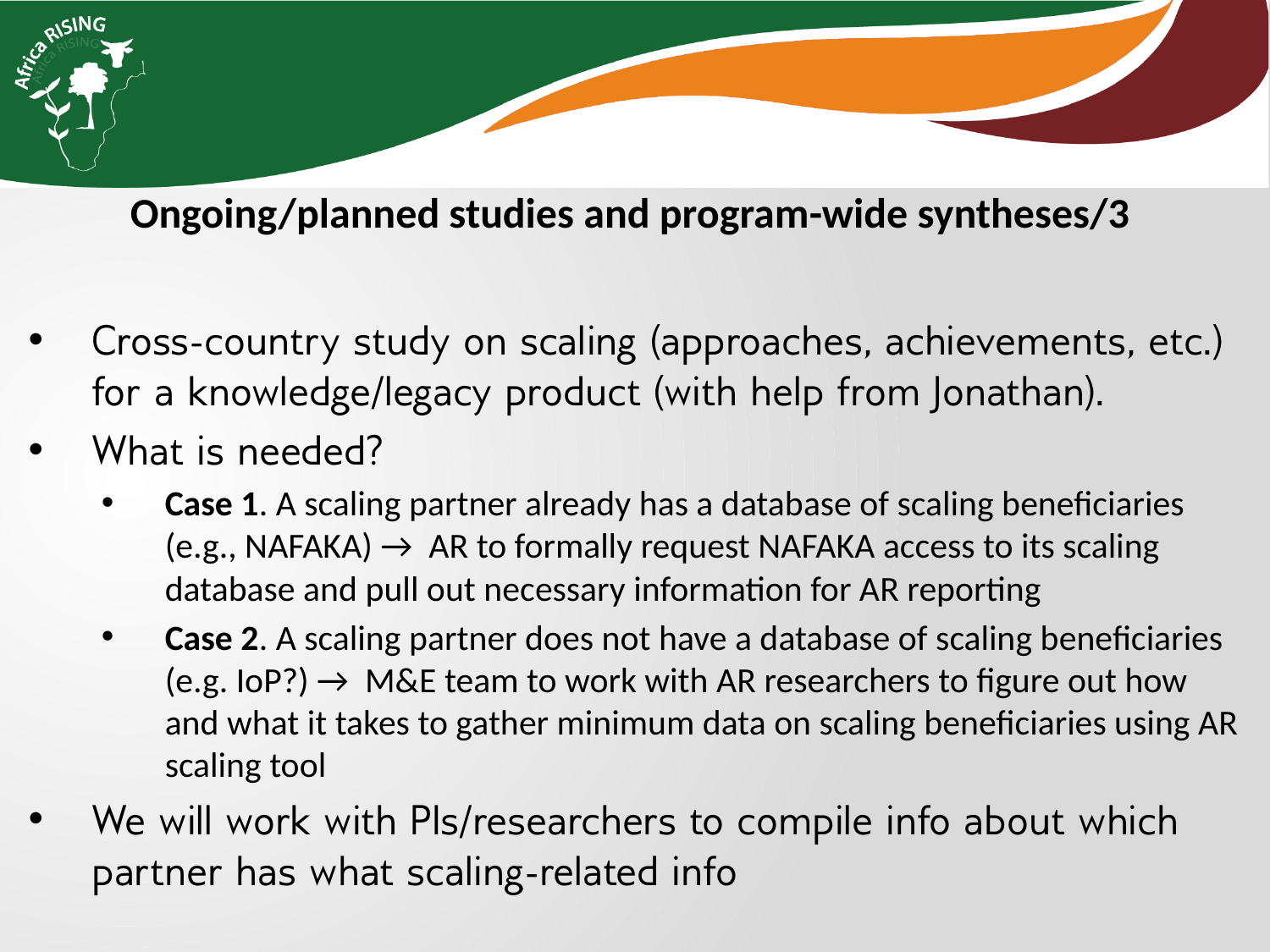

Ongoing/planned studies and program-wide syntheses/3

Cross-country study on scaling (approaches, achievements, etc.) for a knowledge/legacy product (with help from Jonathan).
What is needed?
Case 1. A scaling partner already has a database of scaling beneficiaries (e.g., NAFAKA) →  AR to formally request NAFAKA access to its scaling database and pull out necessary information for AR reporting
Case 2. A scaling partner does not have a database of scaling beneficiaries (e.g. IoP?) →  M&E team to work with AR researchers to figure out how and what it takes to gather minimum data on scaling beneficiaries using AR scaling tool
We will work with PIs/researchers to compile info about which partner has what scaling-related info